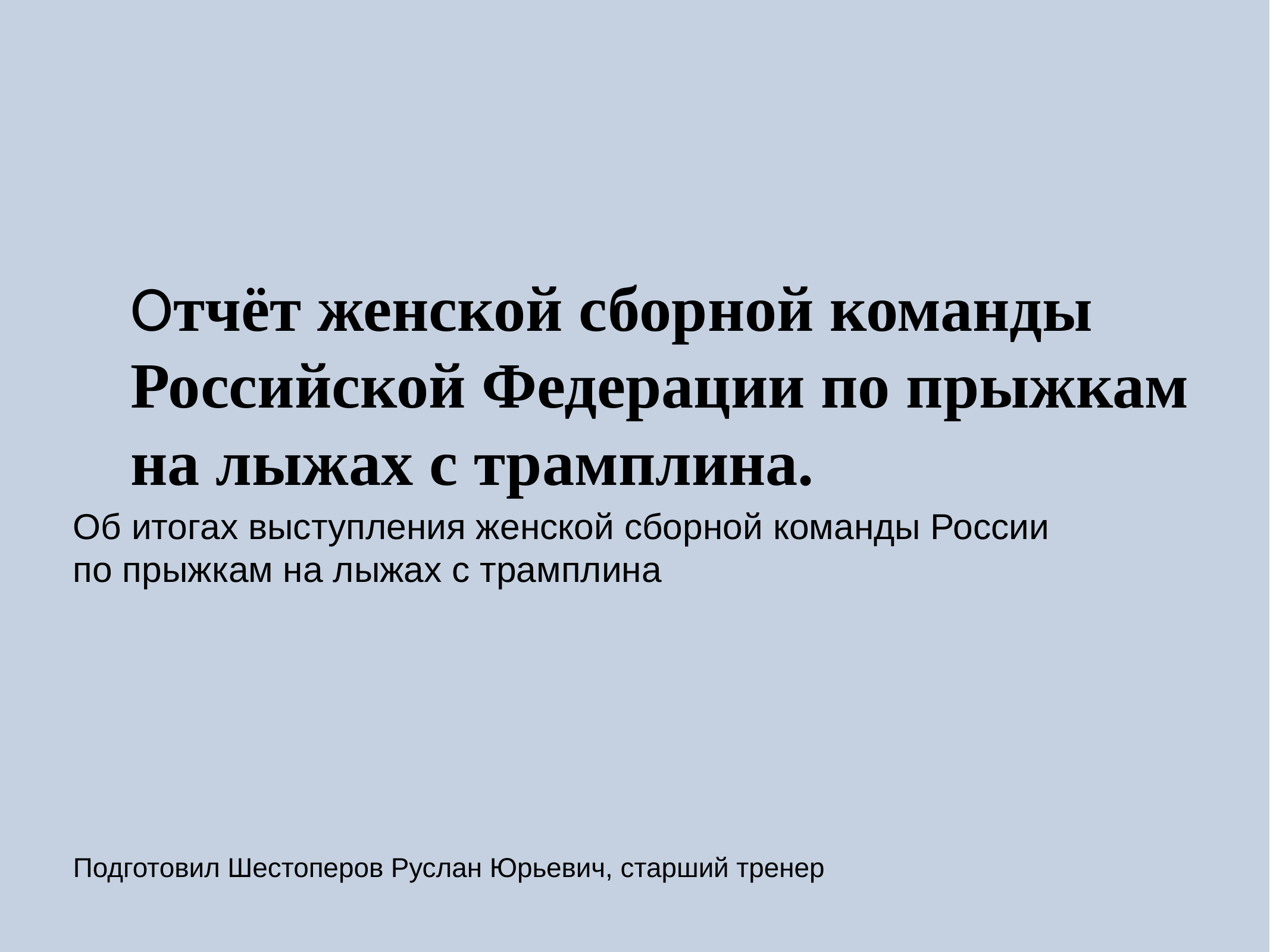

# Отчёт женской сборной команды Российской Федерации по прыжкам на лыжах с трамплина.
Об итогах выступления женской сборной команды России
по прыжкам на лыжах с трамплина
Подготовил Шестоперов Руслан Юрьевич, старший тренер